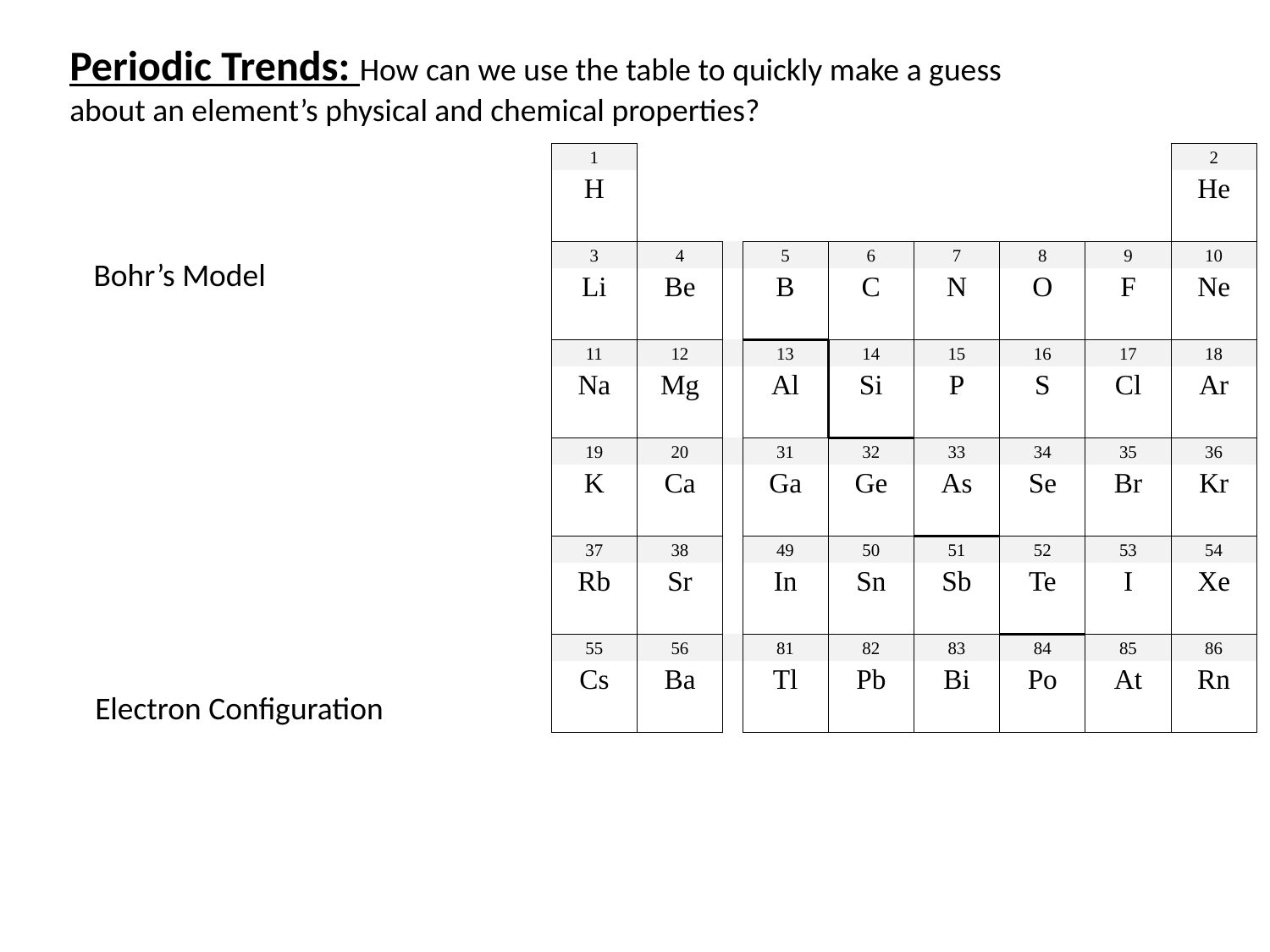

Periodic Trends: How can we use the table to quickly make a guess about an element’s physical and chemical properties?
| 1 |  |  |  |  |  |  |  | 2 |
| --- | --- | --- | --- | --- | --- | --- | --- | --- |
| H |  |  |  |  |  |  |  | He |
|  |  |  |  |  |  |  |  |  |
| 3 | 4 |  | 5 | 6 | 7 | 8 | 9 | 10 |
| Li | Be |  | B | C | N | O | F | Ne |
|  |  |  |  |  |  |  |  |  |
| 11 | 12 |  | 13 | 14 | 15 | 16 | 17 | 18 |
| Na | Mg |  | Al | Si | P | S | Cl | Ar |
|  |  |  |  |  |  |  |  |  |
| 19 | 20 |  | 31 | 32 | 33 | 34 | 35 | 36 |
| K | Ca |  | Ga | Ge | As | Se | Br | Kr |
|  |  |  |  |  |  |  |  |  |
| 37 | 38 |  | 49 | 50 | 51 | 52 | 53 | 54 |
| Rb | Sr |  | In | Sn | Sb | Te | I | Xe |
|  |  |  |  |  |  |  |  |  |
| 55 | 56 |  | 81 | 82 | 83 | 84 | 85 | 86 |
| Cs | Ba |  | Tl | Pb | Bi | Po | At | Rn |
|  |  |  |  |  |  |  |  |  |
Bohr’s Model
Electron Configuration